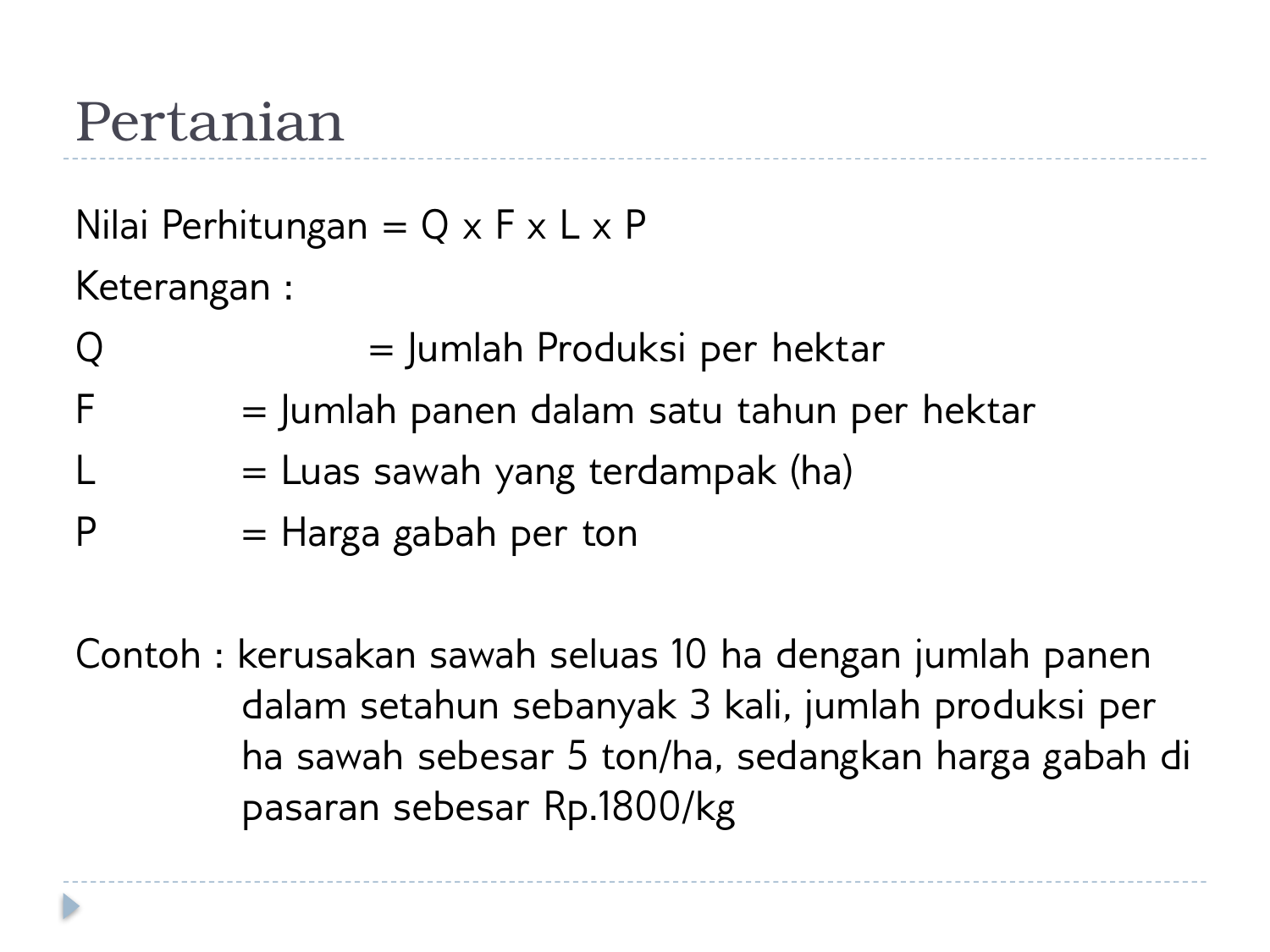

# Pertanian
Nilai Perhitungan = Q x F x L x P
Keterangan :
Q 		= Jumlah Produksi per hektar
F		= Jumlah panen dalam satu tahun per hektar
L		= Luas sawah yang terdampak (ha)
P		= Harga gabah per ton

Contoh : kerusakan sawah seluas 10 ha dengan jumlah panen dalam setahun sebanyak 3 kali, jumlah produksi per ha sawah sebesar 5 ton/ha, sedangkan harga gabah di pasaran sebesar Rp.1800/kg